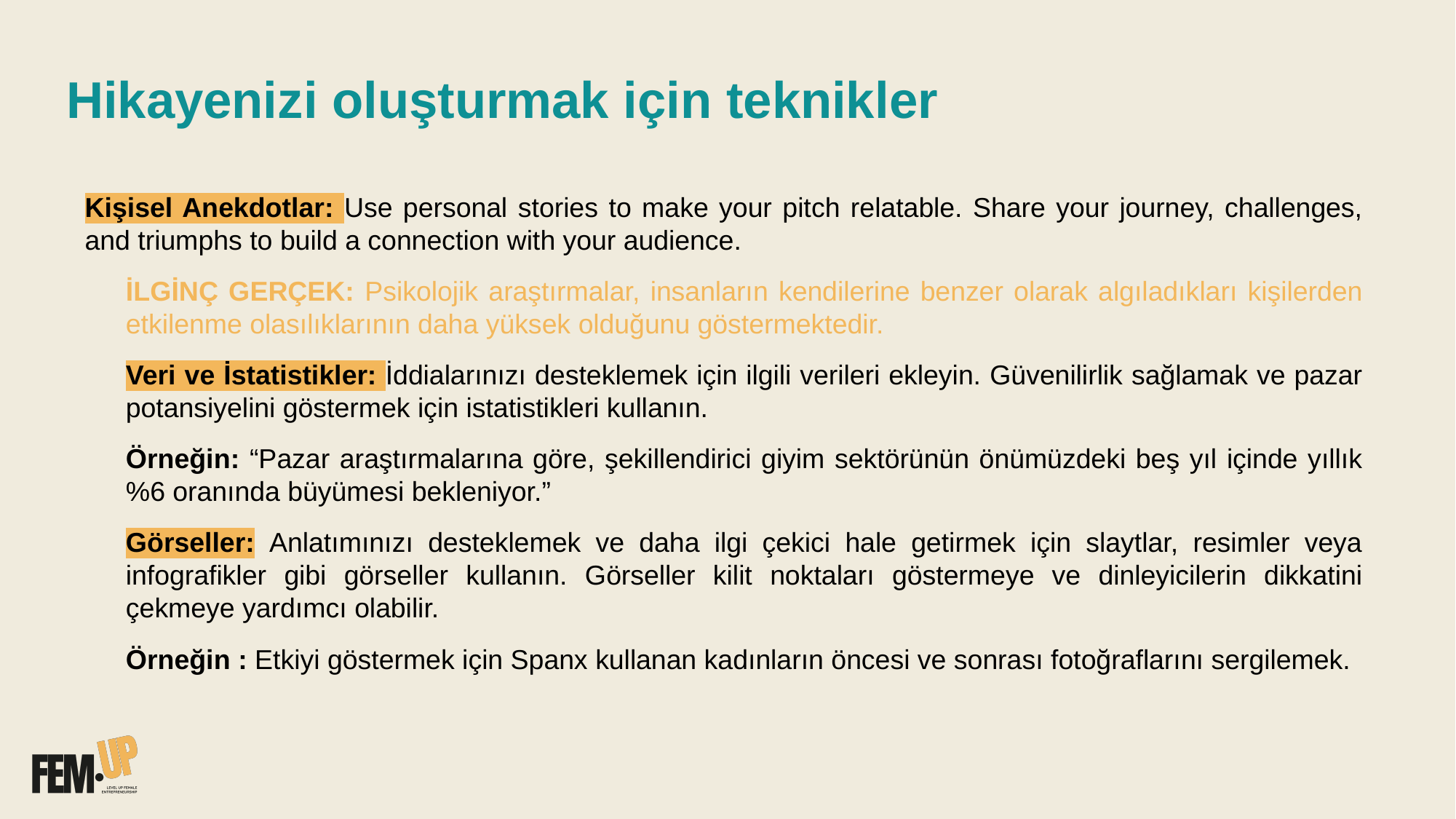

# Hikayenizi oluşturmak için teknikler
Kişisel Anekdotlar: Use personal stories to make your pitch relatable. Share your journey, challenges, and triumphs to build a connection with your audience.
İLGİNÇ GERÇEK: Psikolojik araştırmalar, insanların kendilerine benzer olarak algıladıkları kişilerden etkilenme olasılıklarının daha yüksek olduğunu göstermektedir.
Veri ve İstatistikler: İddialarınızı desteklemek için ilgili verileri ekleyin. Güvenilirlik sağlamak ve pazar potansiyelini göstermek için istatistikleri kullanın.
Örneğin: “Pazar araştırmalarına göre, şekillendirici giyim sektörünün önümüzdeki beş yıl içinde yıllık %6 oranında büyümesi bekleniyor.”
Görseller: Anlatımınızı desteklemek ve daha ilgi çekici hale getirmek için slaytlar, resimler veya infografikler gibi görseller kullanın. Görseller kilit noktaları göstermeye ve dinleyicilerin dikkatini çekmeye yardımcı olabilir.
Örneğin : Etkiyi göstermek için Spanx kullanan kadınların öncesi ve sonrası fotoğraflarını sergilemek.